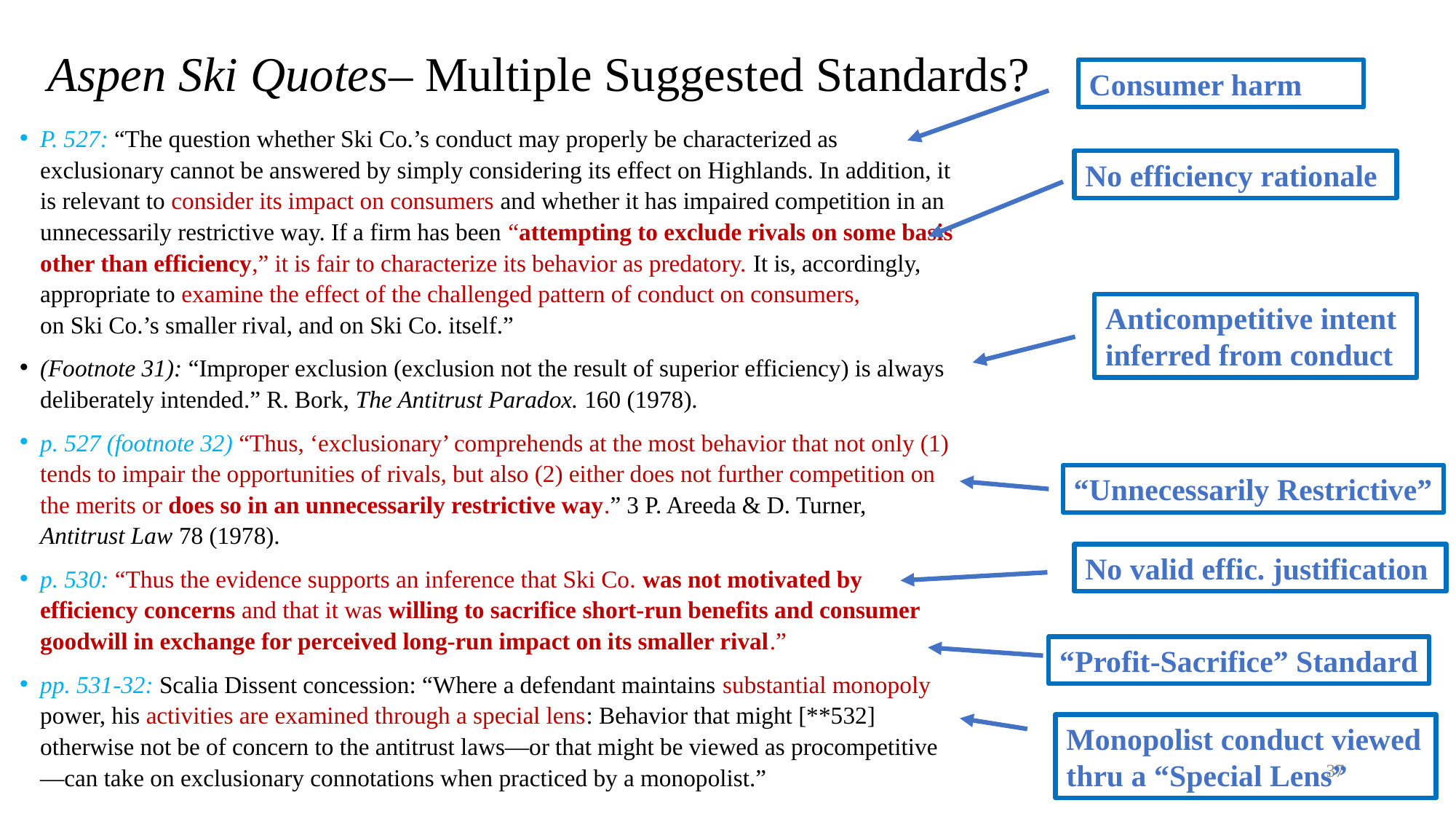

# Aspen Ski Quotes– Multiple Suggested Standards?
Consumer harm
P. 527: “The question whether Ski Co.’s conduct may properly be characterized as exclusionary cannot be answered by simply considering its effect on Highlands. In addition, it is relevant to consider its impact on consumers and whether it has impaired competition in an unnecessarily restrictive way. If a firm has been “attempting to exclude rivals on some basis other than efficiency,” it is fair to characterize its behavior as predatory. It is, accordingly, appropriate to examine the effect of the challenged pattern of conduct on consumers, on Ski Co.’s smaller rival, and on Ski Co. itself.”
(Footnote 31): “Improper exclusion (exclusion not the result of superior efficiency) is always deliberately intended.” R. Bork, The Antitrust Paradox. 160 (1978).
p. 527 (footnote 32) “Thus, ‘exclusionary’ comprehends at the most behavior that not only (1) tends to impair the opportunities of rivals, but also (2) either does not further competition on the merits or does so in an unnecessarily restrictive way.” 3 P. Areeda & D. Turner, Antitrust Law 78 (1978).
p. 530: “Thus the evidence supports an inference that Ski Co. was not motivated by efficiency concerns and that it was willing to sacrifice short-run benefits and consumer goodwill in exchange for perceived long-run impact on its smaller rival.”
pp. 531-32: Scalia Dissent concession: “Where a defendant maintains substantial monopoly power, his activities are examined through a special lens: Behavior that might [**532] otherwise not be of concern to the antitrust laws—or that might be viewed as procompetitive—can take on exclusionary connotations when practiced by a monopolist.”

No efficiency rationale
Anticompetitive intent inferred from conduct
“Unnecessarily Restrictive”
No valid effic. justification
“Profit-Sacrifice” Standard
Monopolist conduct viewed thru a “Special Lens”
37